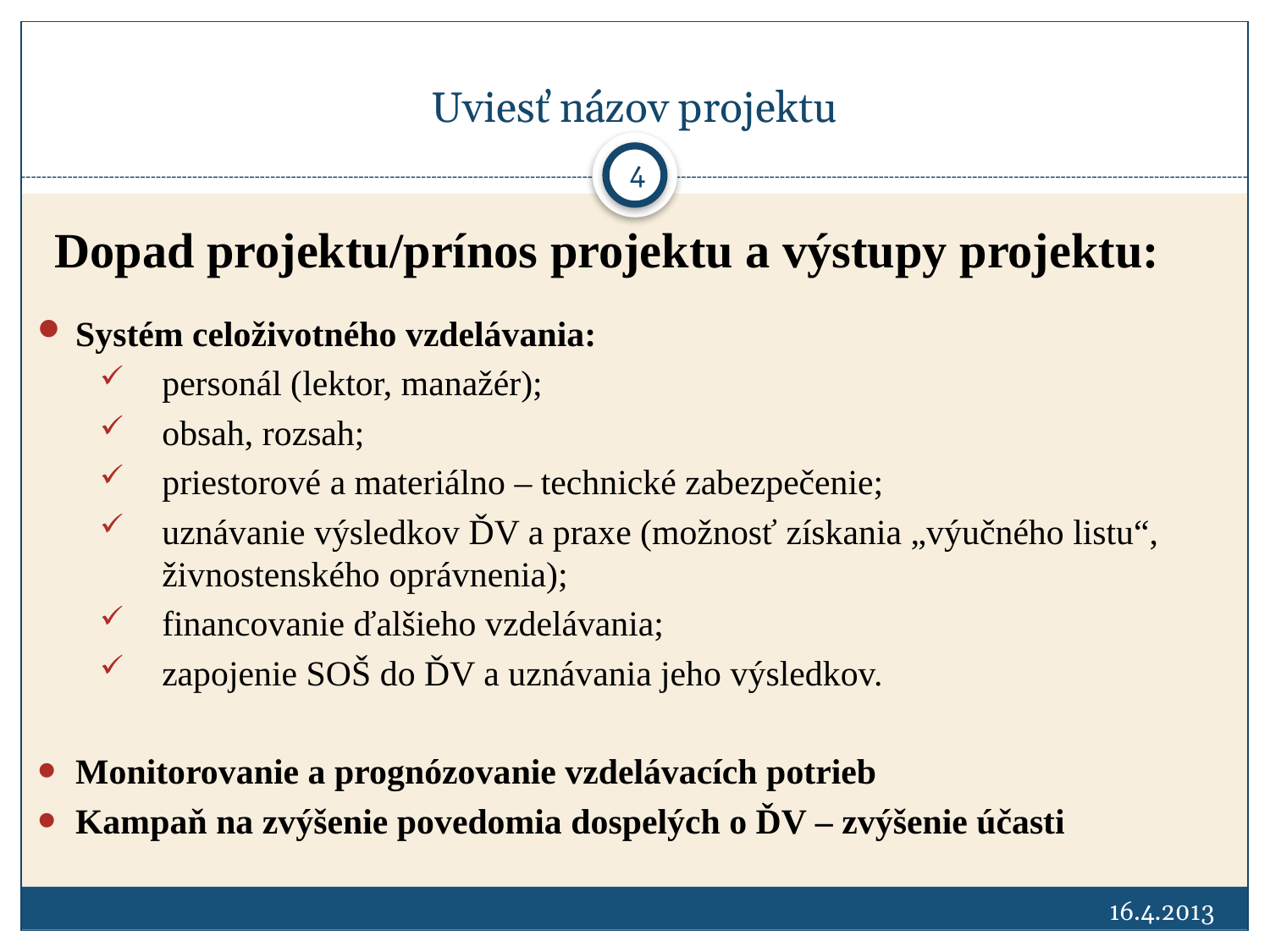

# Uviesť názov projektu
4
Dopad projektu/prínos projektu a výstupy projektu:

Systém celoživotného vzdelávania:
personál (lektor, manažér);
obsah, rozsah;
priestorové a materiálno – technické zabezpečenie;
uznávanie výsledkov ĎV a praxe (možnosť získania „výučného listu“, živnostenského oprávnenia);
financovanie ďalšieho vzdelávania;
zapojenie SOŠ do ĎV a uznávania jeho výsledkov.

Monitorovanie a prognózovanie vzdelávacích potrieb
Kampaň na zvýšenie povedomia dospelých o ĎV – zvýšenie účasti

16.4.2013